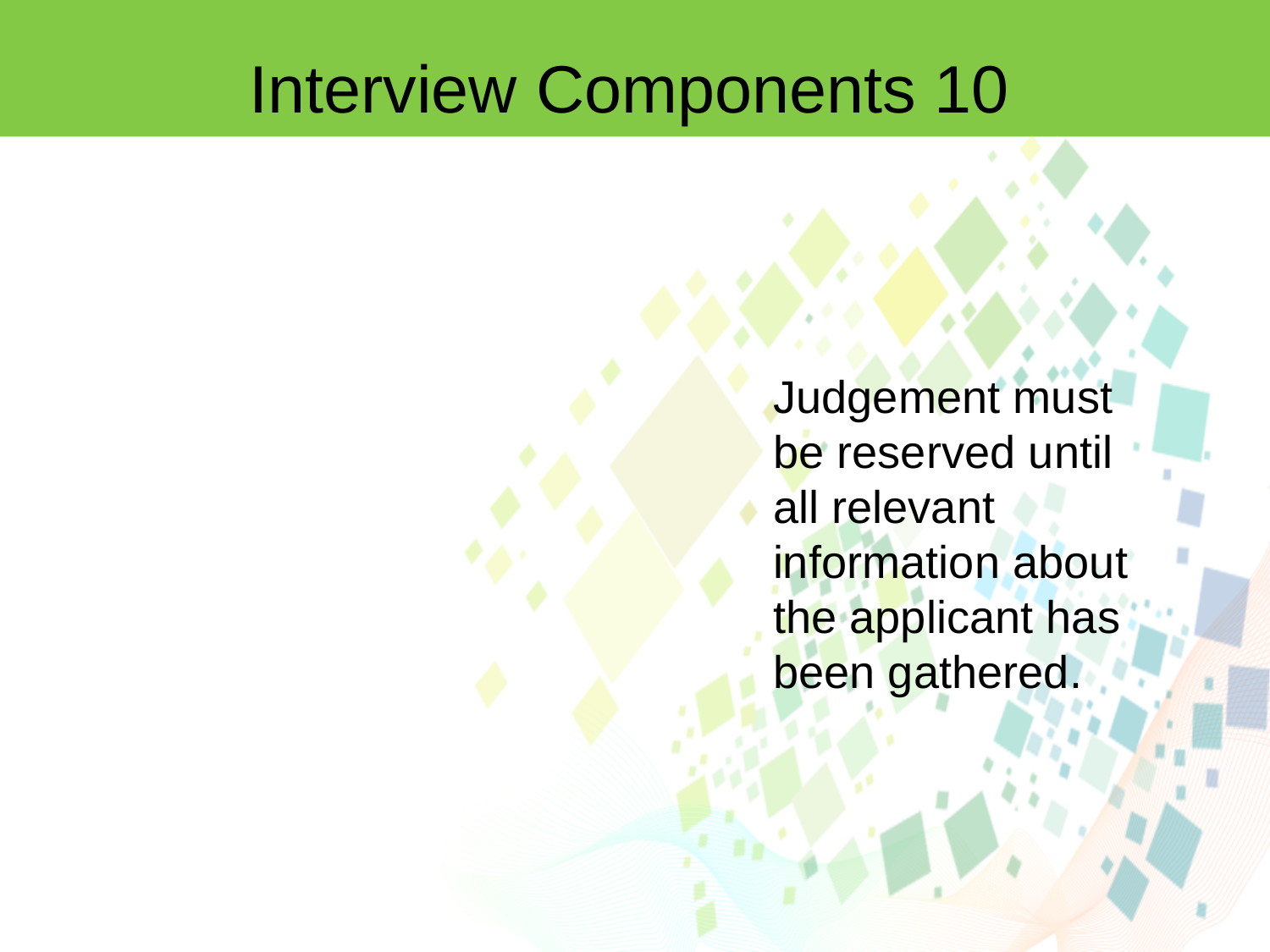

Interview Components 10
Judgement must be reserved until all relevant information about the applicant has been gathered.